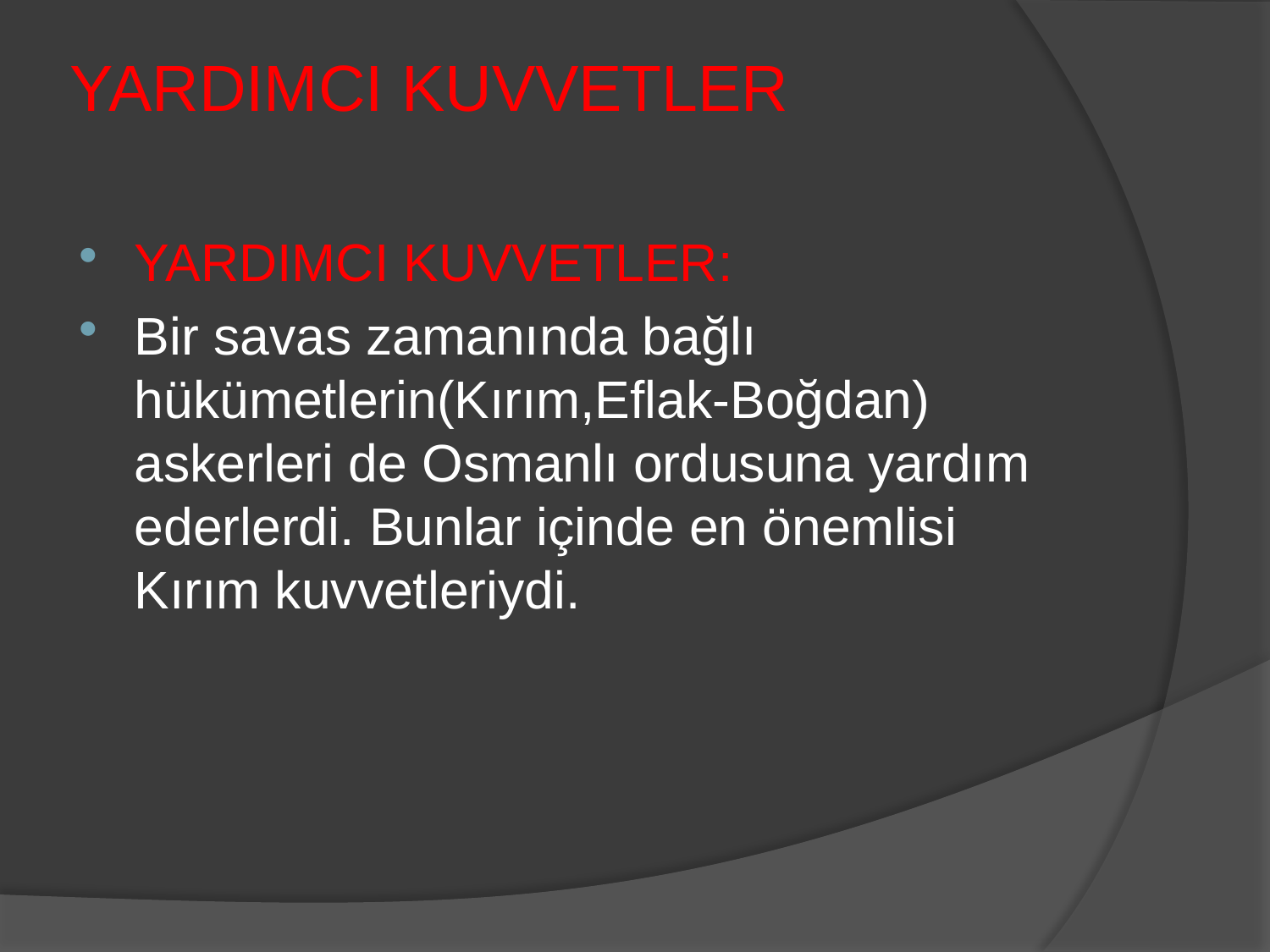

# YARDIMCI KUVVETLER
YARDIMCI KUVVETLER:
Bir savas zamanında bağlı hükümetlerin(Kırım,Eflak-Boğdan) askerleri de Osmanlı ordusuna yardım ederlerdi. Bunlar içinde en önemlisi Kırım kuvvetleriydi.